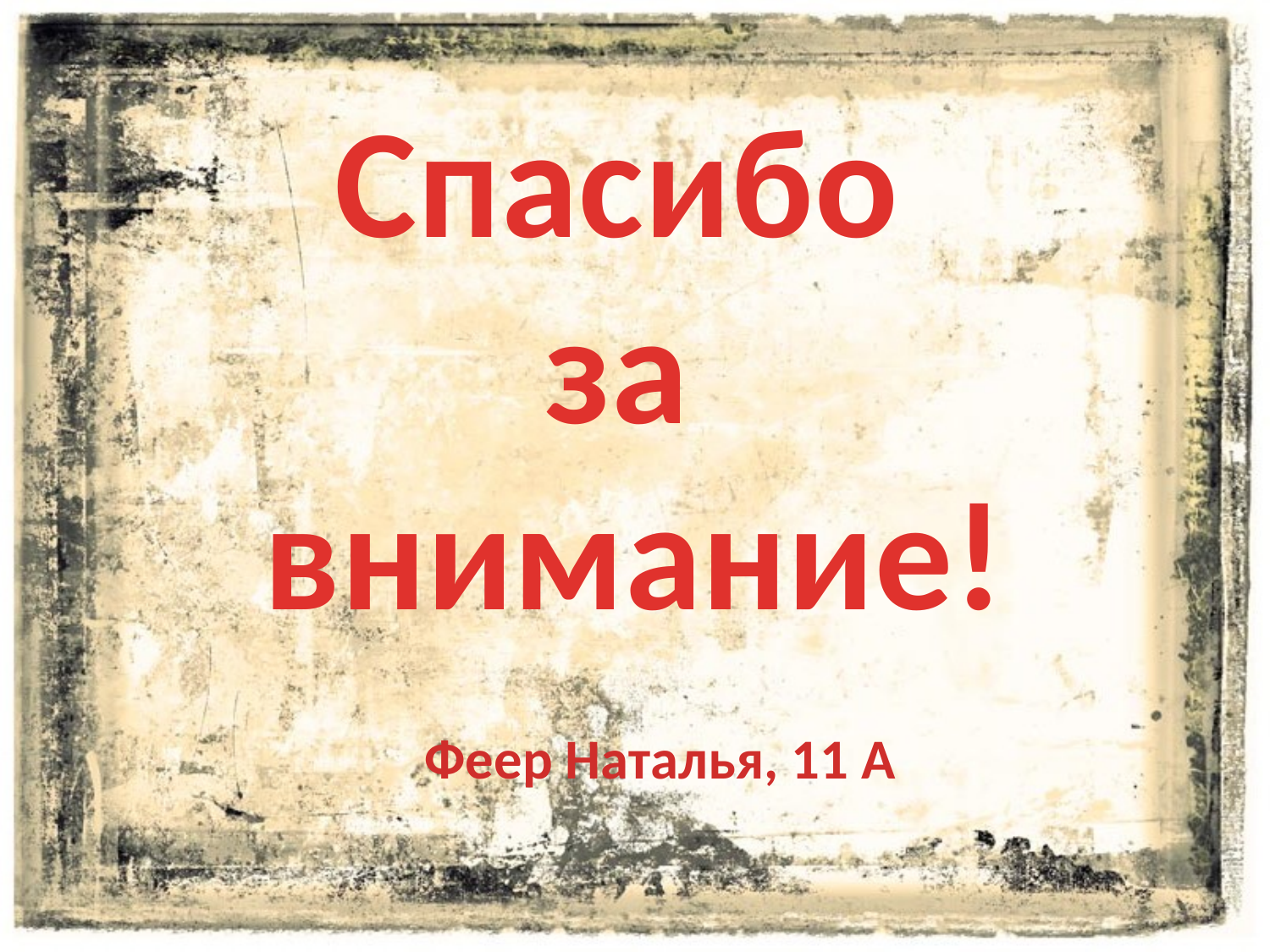

Спасибо
за
внимание!
Феер Наталья, 11 А